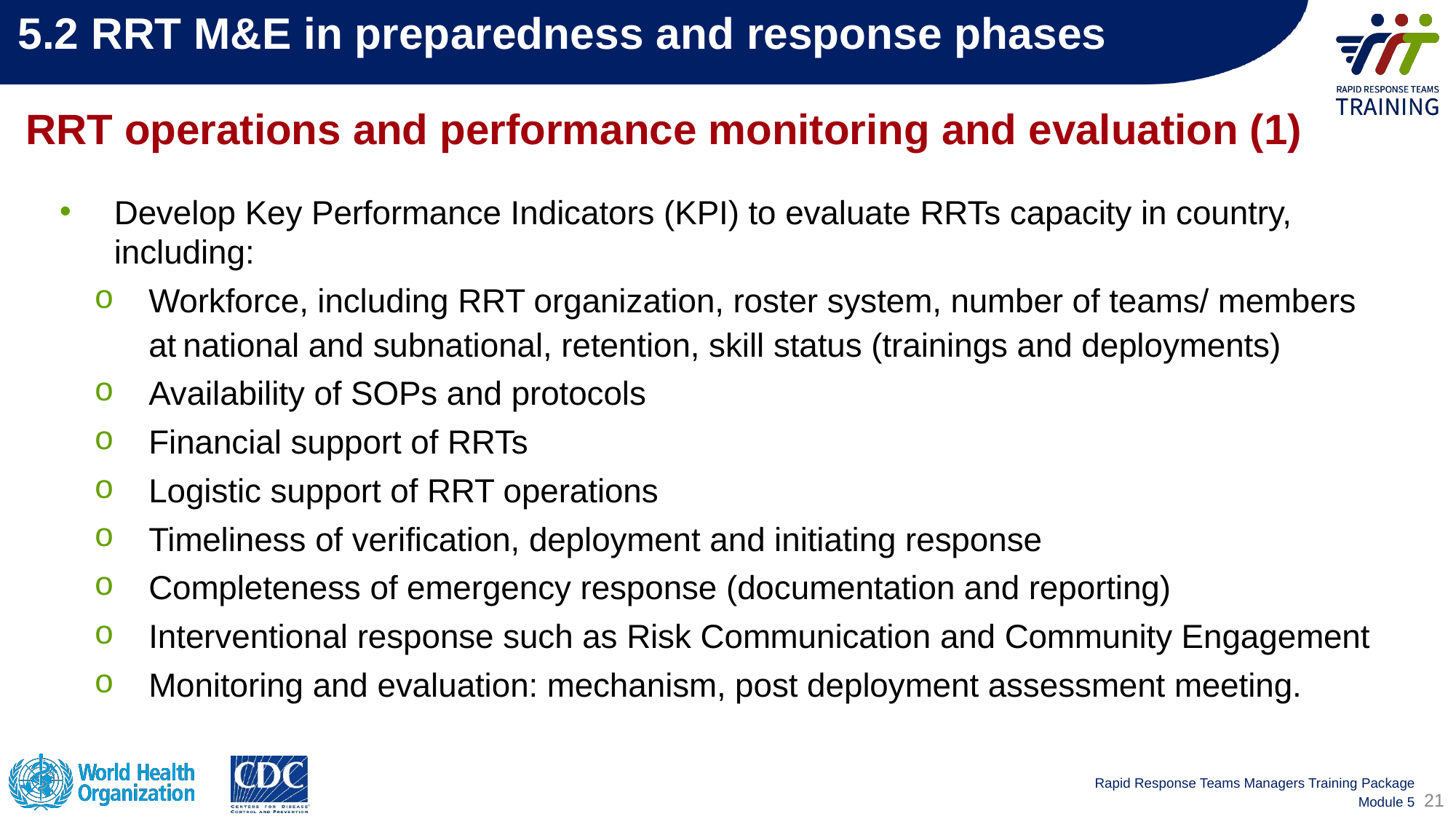

5.2 RRT M&E in preparedness and response phases
RRT operations and performance monitoring and evaluation (1)
Develop Key Performance Indicators (KPI) to evaluate RRTs capacity in country, including:
Workforce, including RRT organization, roster system, number of teams/ members at national and subnational, retention, skill status (trainings and deployments)​
Availability of SOPs and protocols
Financial support of RRTs
Logistic support of RRT operations
Timeliness of verification, deployment and initiating response​
Completeness of emergency response (documentation and reporting)​
Interventional response such as Risk Communication and Community Engagement
Monitoring and evaluation: mechanism, post deployment assessment meeting​.

21